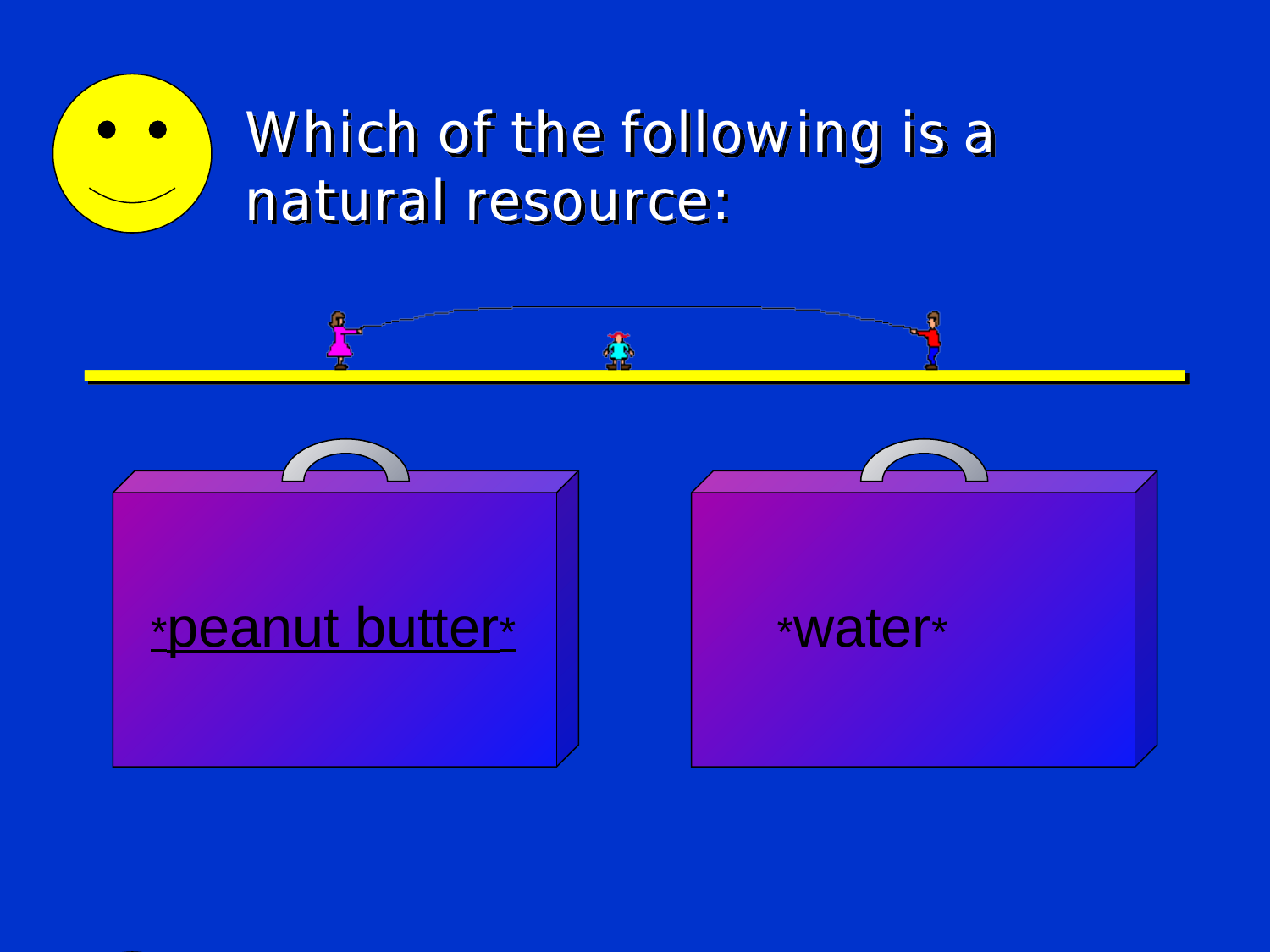

# Which of the following is a natural resource:

*peanut butter*
*water*